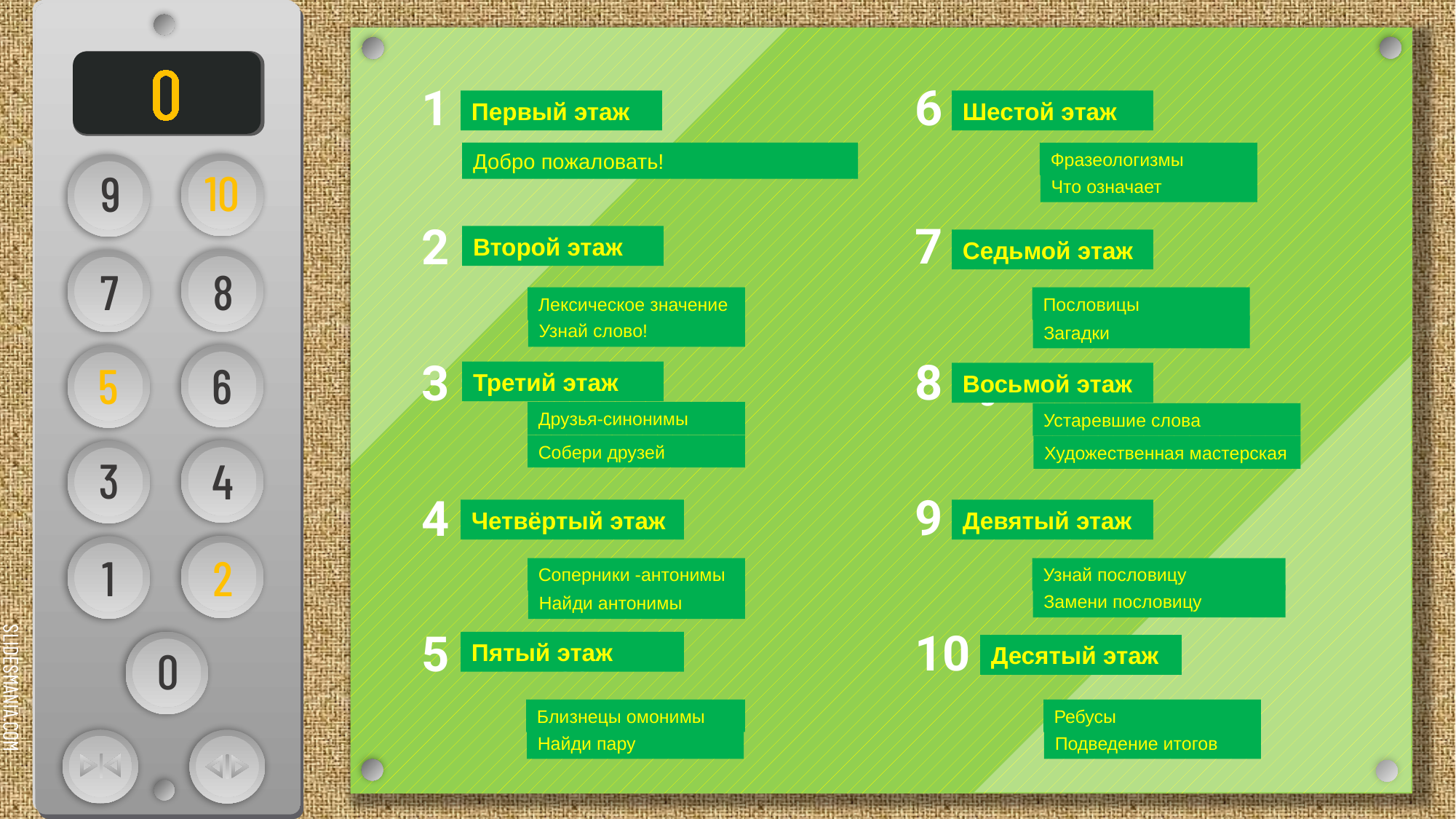

Первый этаж
Шестой этаж
Добро пожаловать!
Фразеологизмы

Что означает
Второй этаж
Седьмой этаж

Лексическое значение
Пословицы
Узнай слово!
Загадки

Третий этаж
Восьмой этаж
Друзья-синонимы
Устаревшие слова
Собери друзей
Художественная мастерская

Четвёртый этаж
Девятый этаж

Соперники -антонимы
Узнай пословицу
Замени пословицу
Найди антонимы

Пятый этаж
Десятый этаж
Близнецы омонимы
Ребусы
Найди пару
Подведение итогов